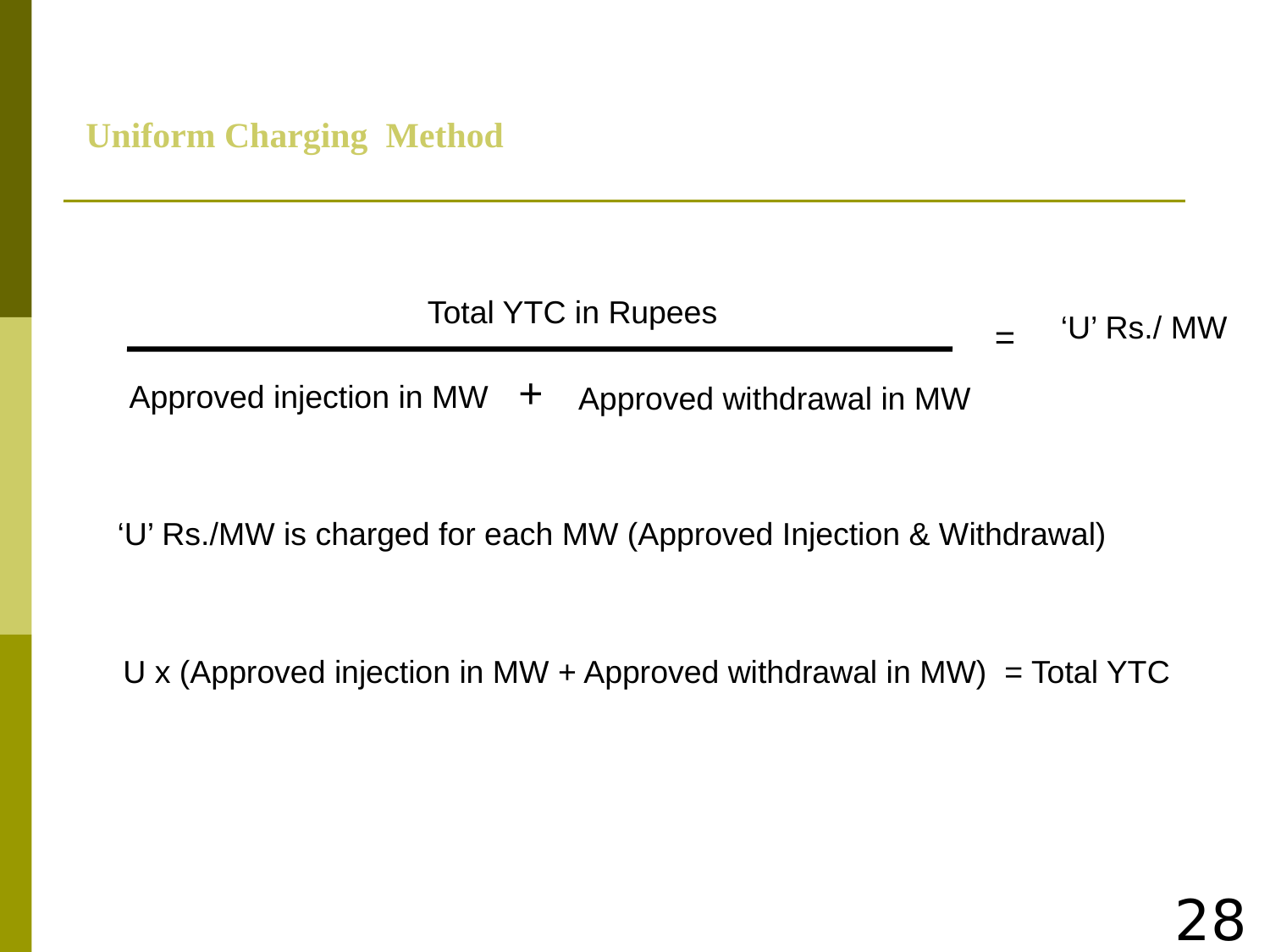

Uniform Charging  Method
Total YTC in Rupees
‘U’ Rs./ MW
=

+
Approved injection in MW
Approved withdrawal in MW
‘U’ Rs./MW is charged for each MW (Approved Injection & Withdrawal)
U x (Approved injection in MW + Approved withdrawal in MW)  = Total YTC
28